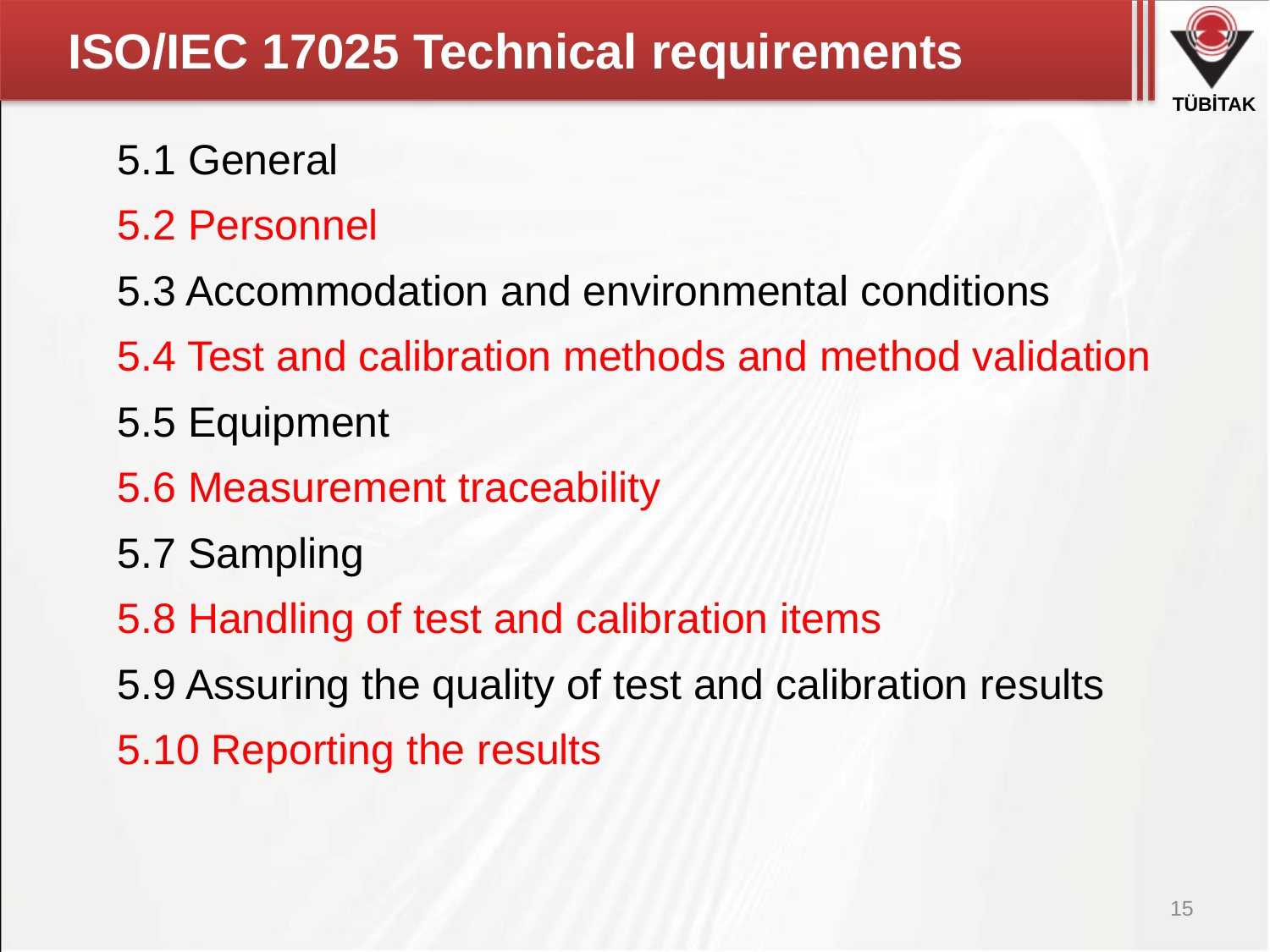

# ISO/IEC 17025 Technical requirements
5.1 General
5.2 Personnel
5.3 Accommodation and environmental conditions
5.4 Test and calibration methods and method validation
5.5 Equipment
5.6 Measurement traceability
5.7 Sampling
5.8 Handling of test and calibration items
5.9 Assuring the quality of test and calibration results
5.10 Reporting the results
15